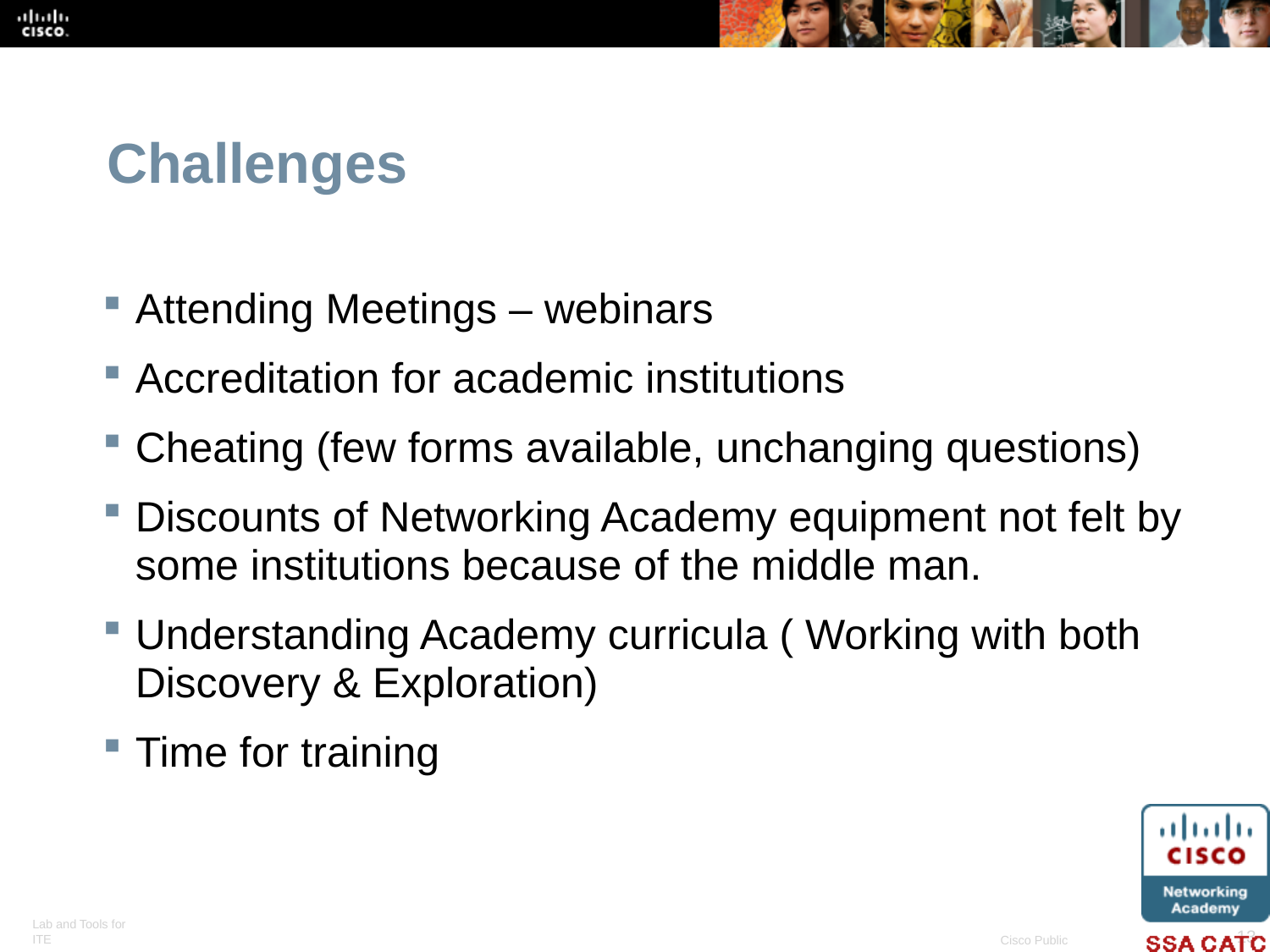

# Challenges
Attending Meetings – webinars
Accreditation for academic institutions
Cheating (few forms available, unchanging questions)
Discounts of Networking Academy equipment not felt by some institutions because of the middle man.
Understanding Academy curricula ( Working with both Discovery & Exploration)
Time for training